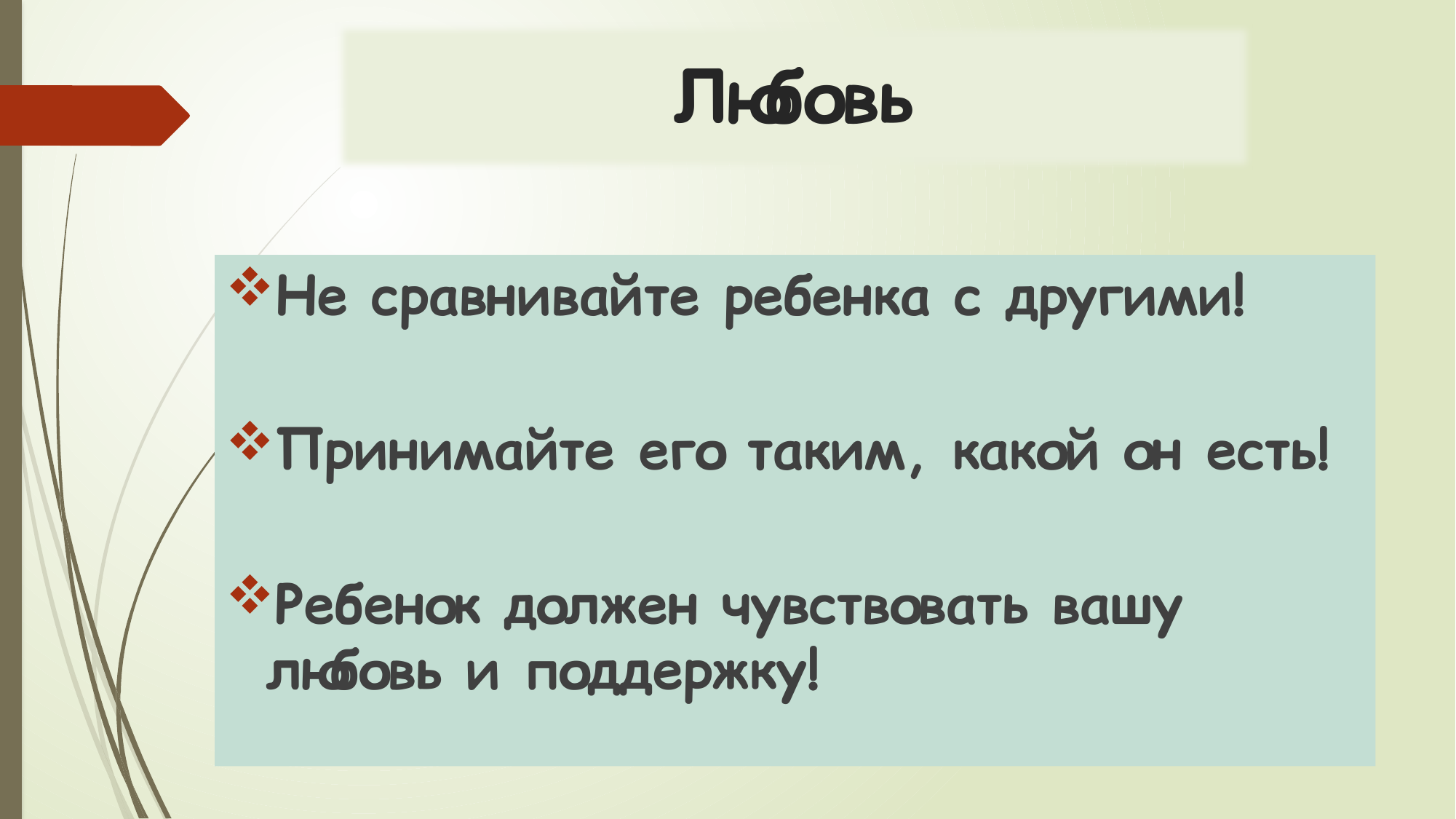

Любовь
Не сравнивайте ребенка с другими!

Принимайте его таким, какой он есть!

Ребенок должен чувствовать вашу любовь и поддержку!